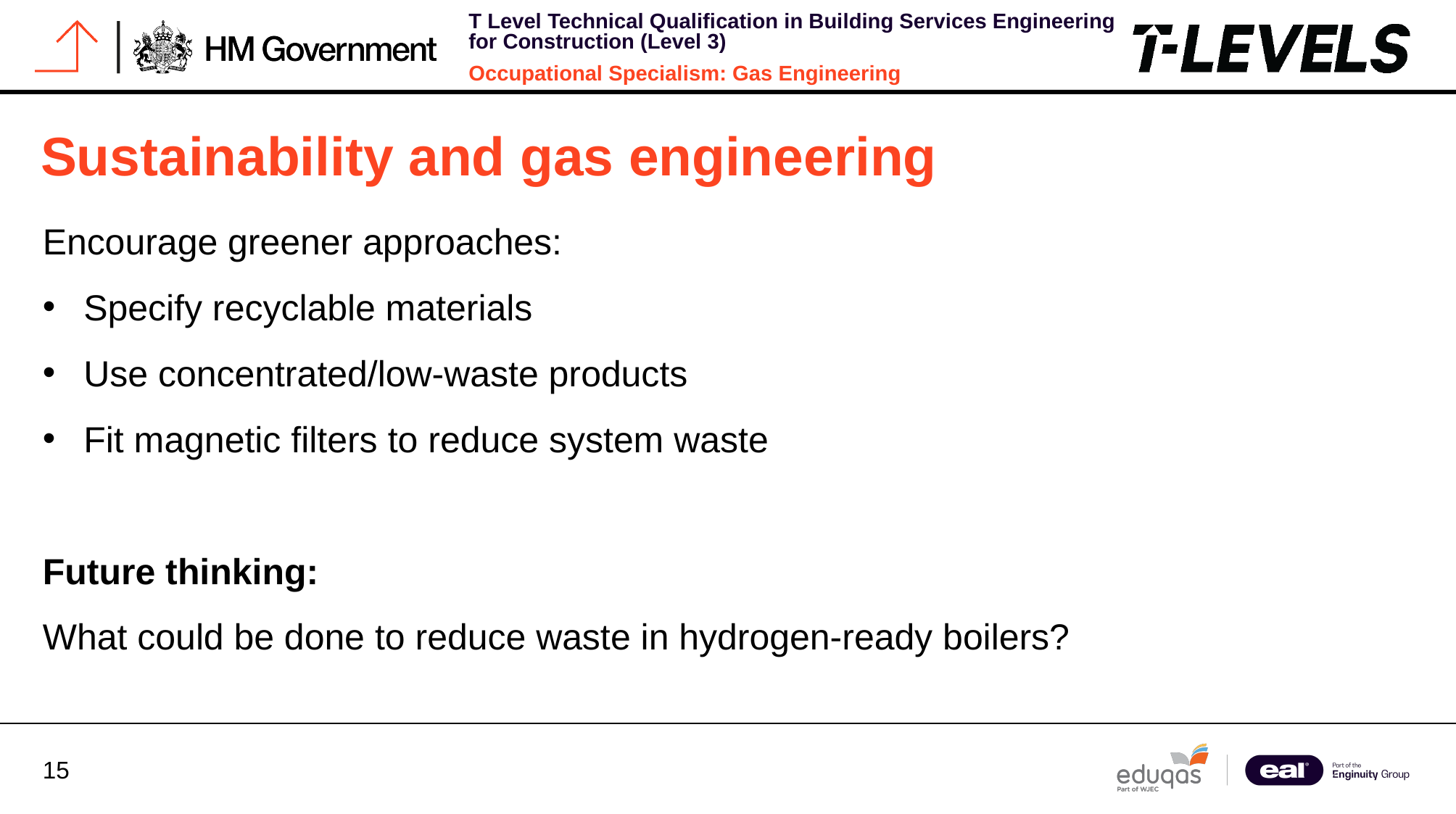

# Sustainability and gas engineering
Encourage greener approaches:
Specify recyclable materials
Use concentrated/low-waste products
Fit magnetic filters to reduce system waste

Future thinking:
What could be done to reduce waste in hydrogen-ready boilers?